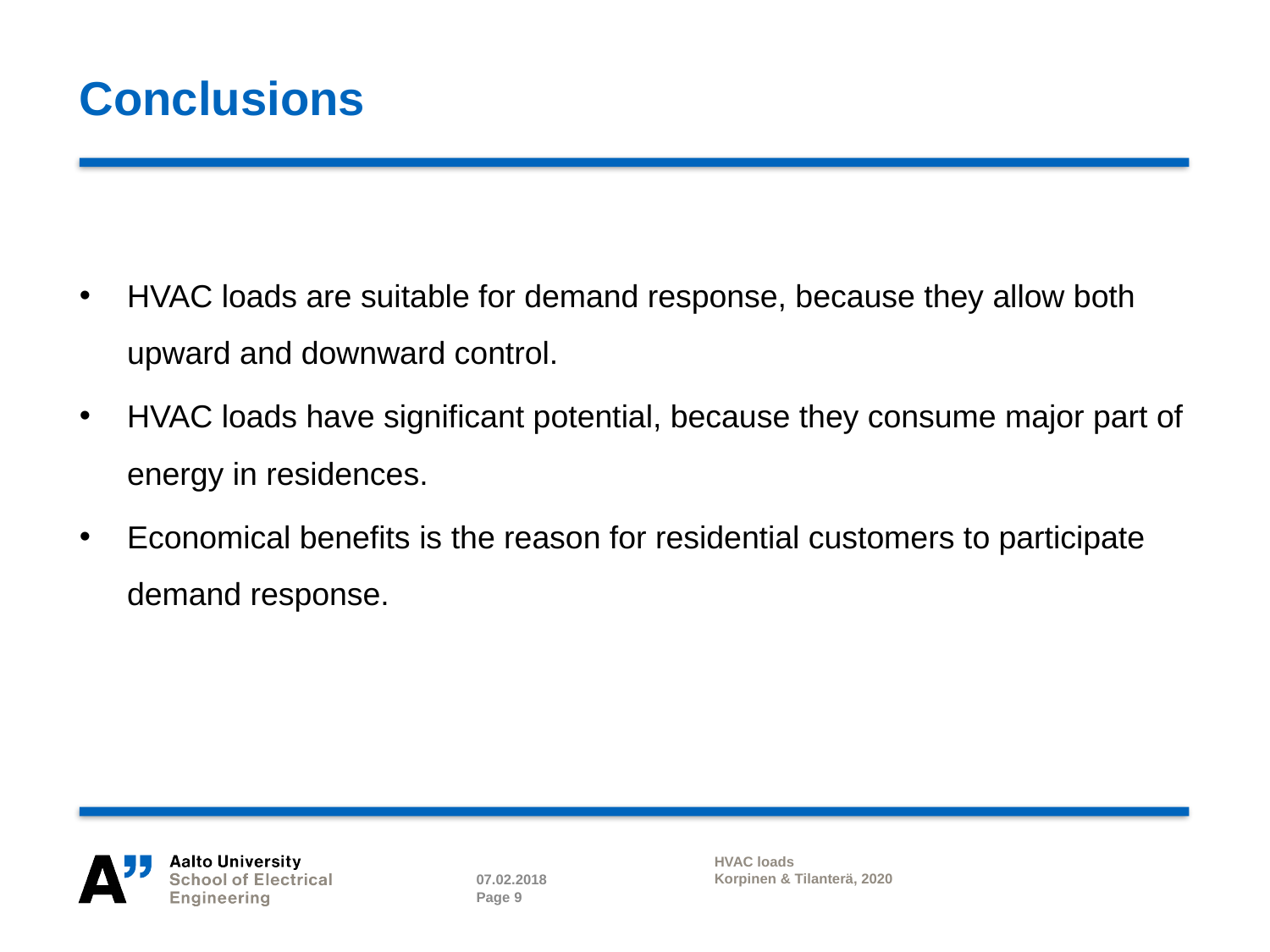

# Conclusions

HVAC loads are suitable for demand response, because they allow both upward and downward control.
HVAC loads have significant potential, because they consume major part of energy in residences.
Economical benefits is the reason for residential customers to participate demand response.

HVAC loads
Korpinen & Tilanterä, 2020

07.02.2018
Page 9